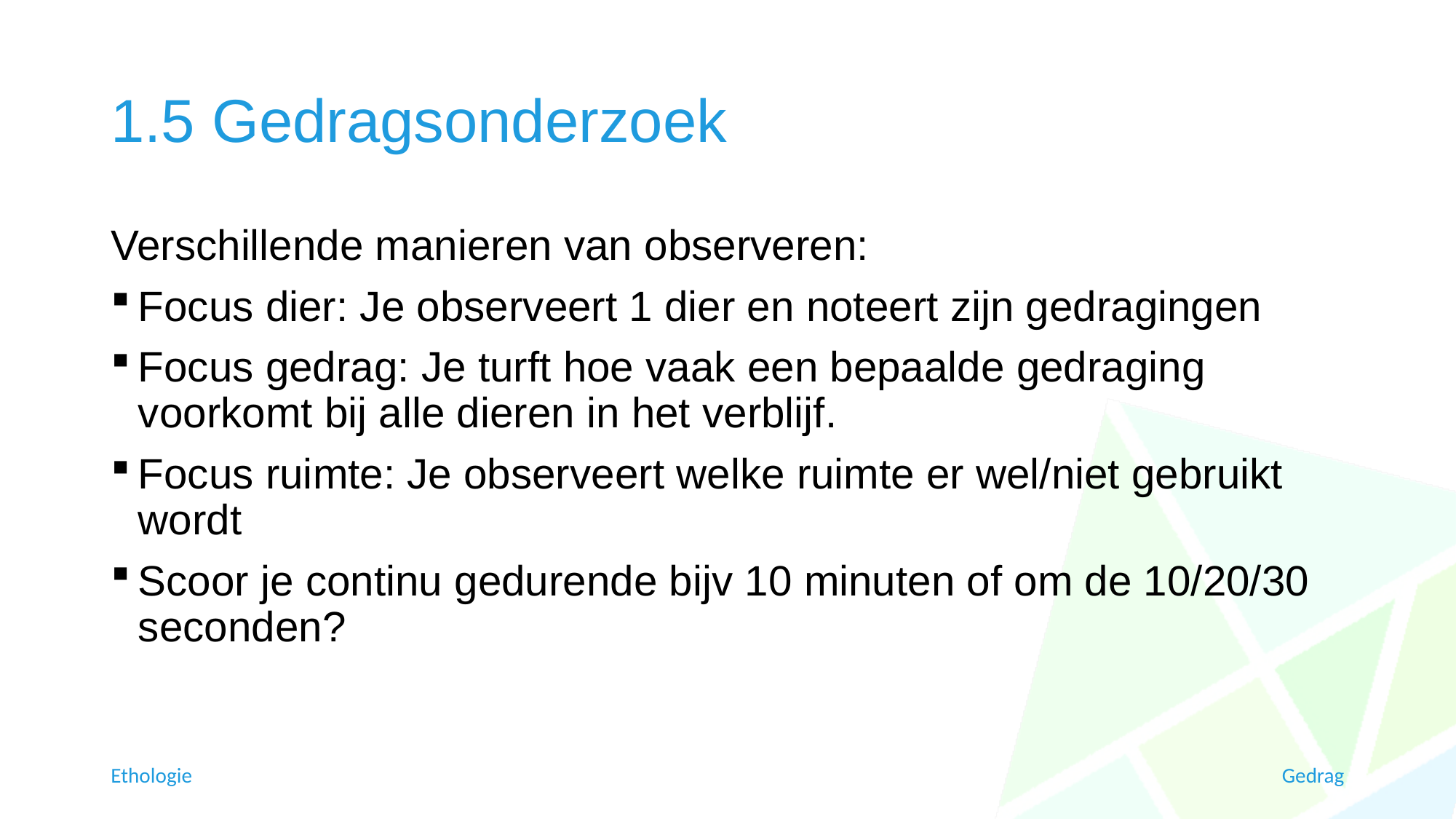

# 1.5 Gedragsonderzoek
Verschillende manieren van observeren:
Focus dier: Je observeert 1 dier en noteert zijn gedragingen
Focus gedrag: Je turft hoe vaak een bepaalde gedraging voorkomt bij alle dieren in het verblijf.
Focus ruimte: Je observeert welke ruimte er wel/niet gebruikt wordt
Scoor je continu gedurende bijv 10 minuten of om de 10/20/30 seconden?

Ethologie
Gedrag